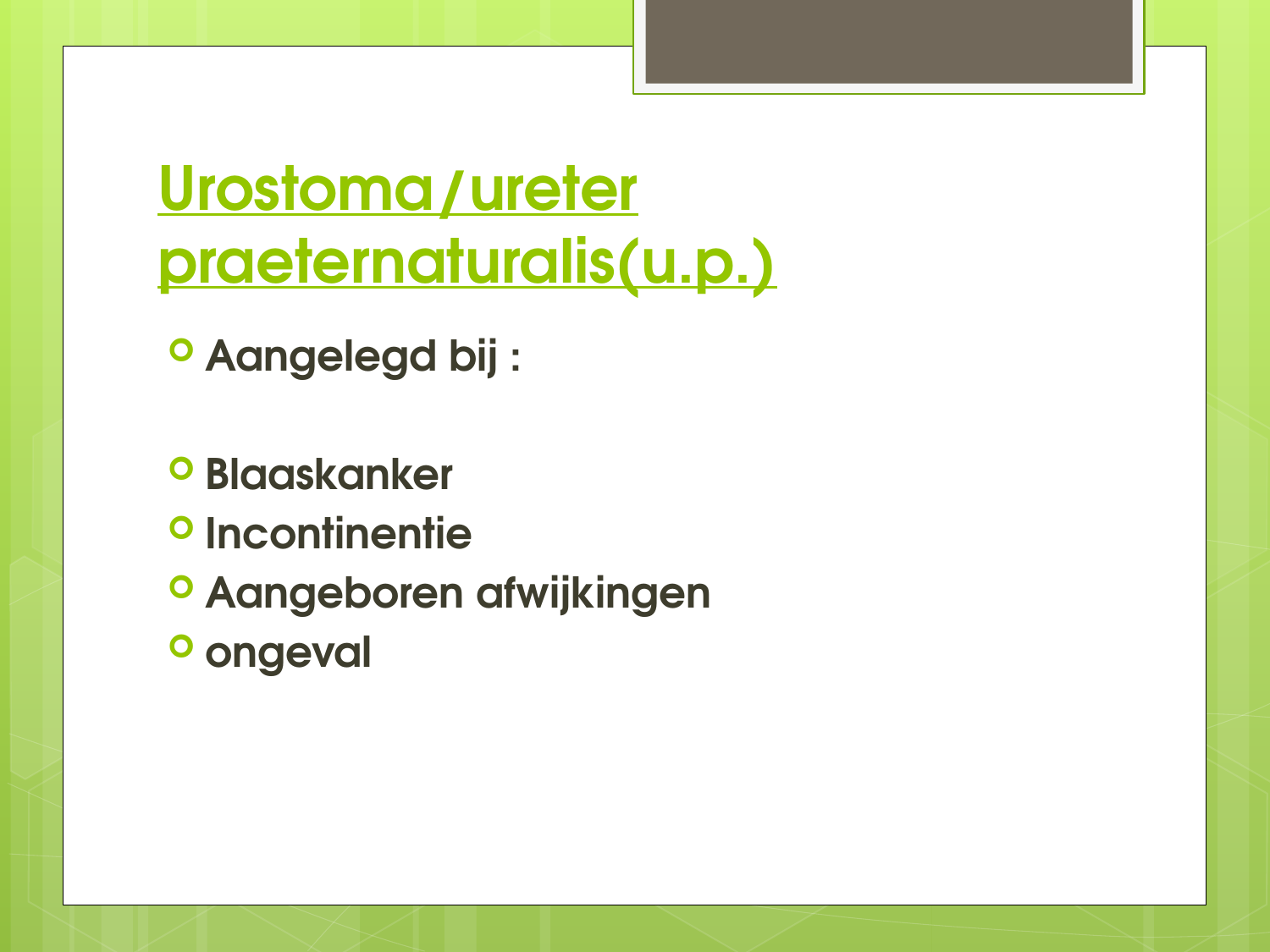

# Urostoma/ureter praeternaturalis(u.p.)
Aangelegd bij :

Blaaskanker
Incontinentie
Aangeboren afwijkingen
ongeval